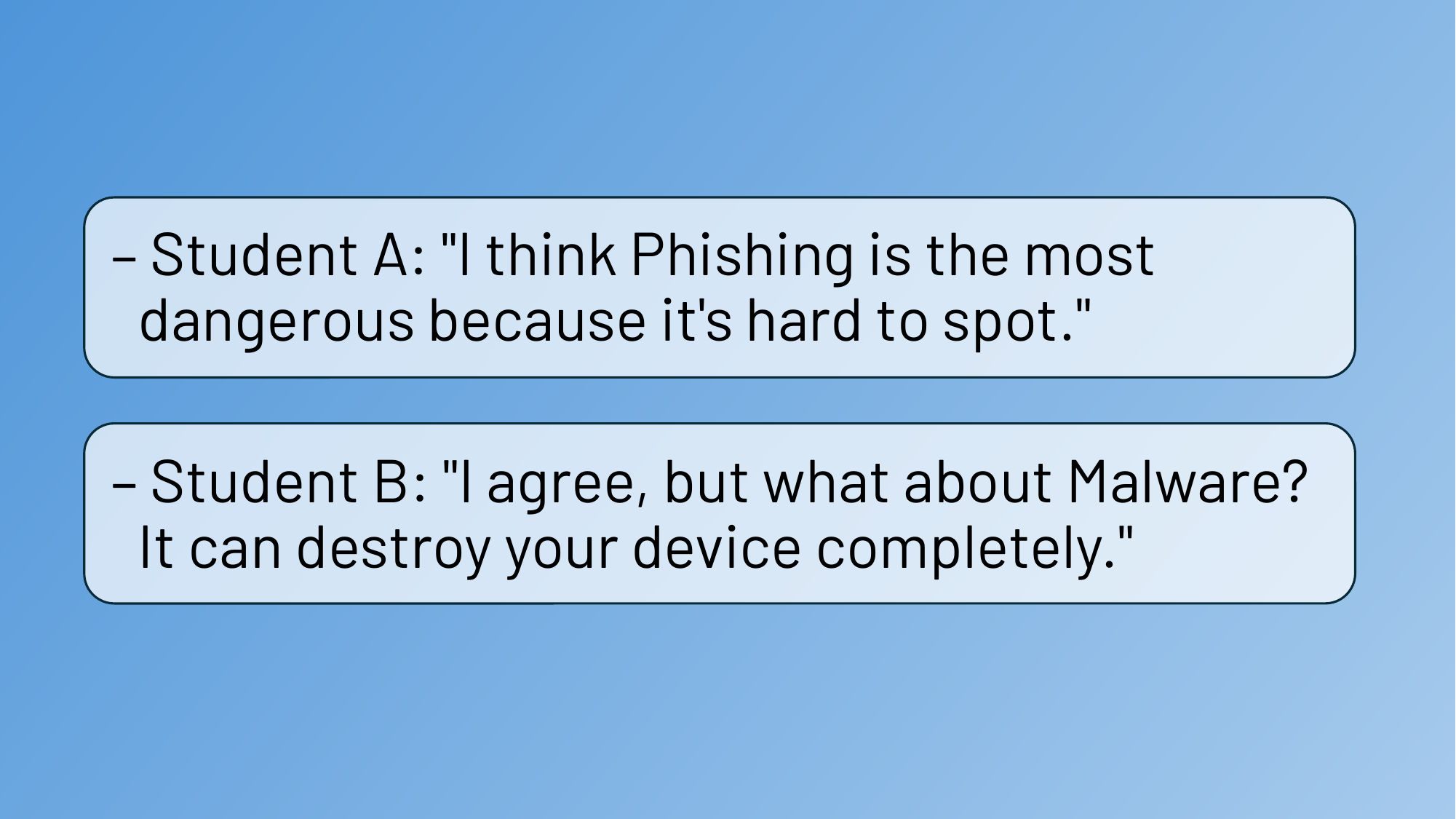

Student A: "I think Phishing is the most dangerous because it's hard to spot."

 Student B: "I agree, but what about Malware? It can destroy your device completely."